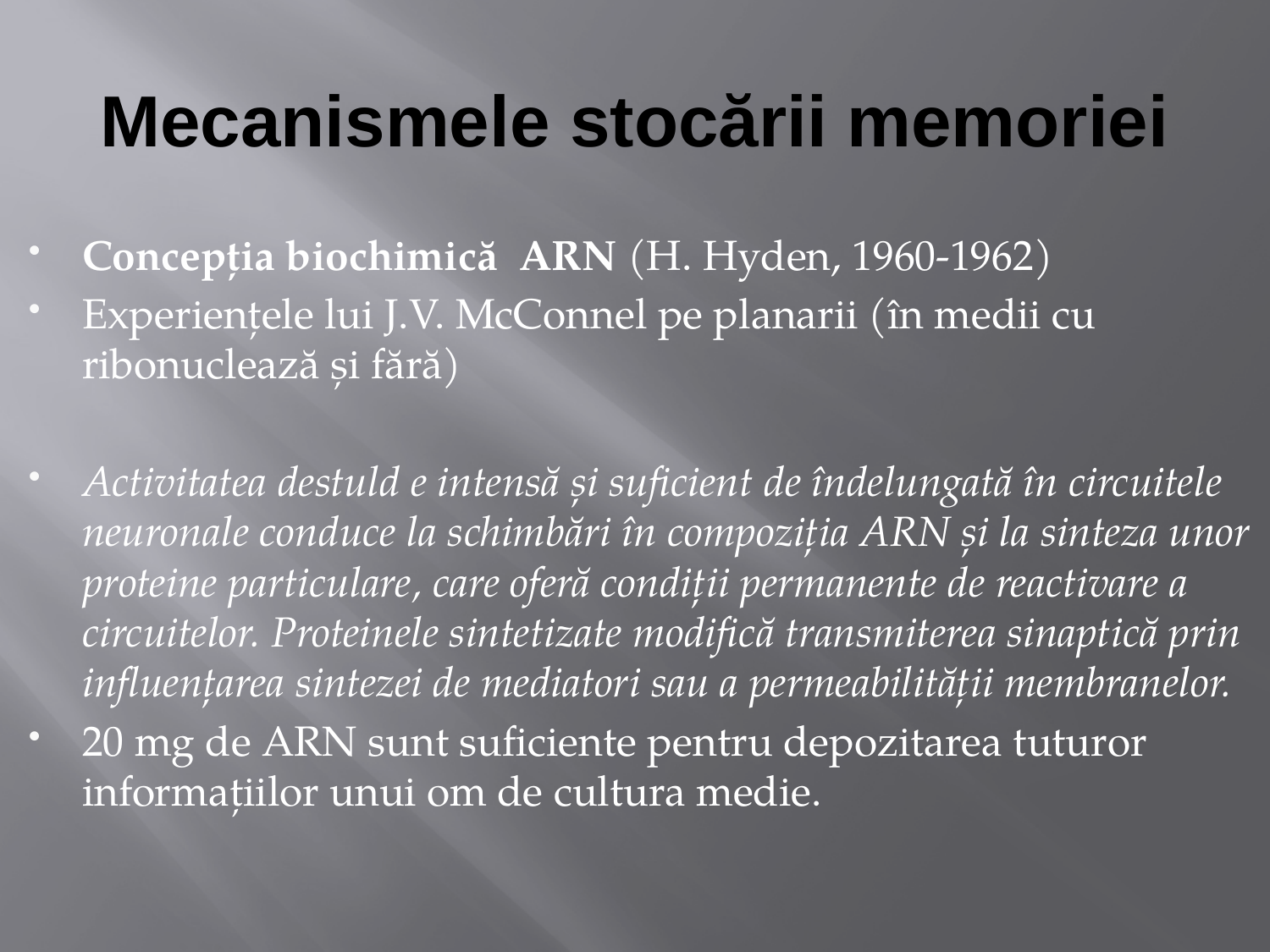

# Mecanismele stocării memoriei
Concepţia biochimică  ARN (H. Hyden, 1960-1962)
Experienţele lui J.V. McConnel pe planarii (în medii cu ribonuclează şi fără)

Activitatea destuld e intensă şi suficient de îndelungată în circuitele neuronale conduce la schimbări în compoziţia ARN şi la sinteza unor proteine particulare, care oferă condiţii permanente de reactivare a circuitelor. Proteinele sintetizate modifică transmiterea sinaptică prin influenţarea sintezei de mediatori sau a permeabilităţii membranelor.
20 mg de ARN sunt suficiente pentru depozitarea tuturor informaţiilor unui om de cultura medie.